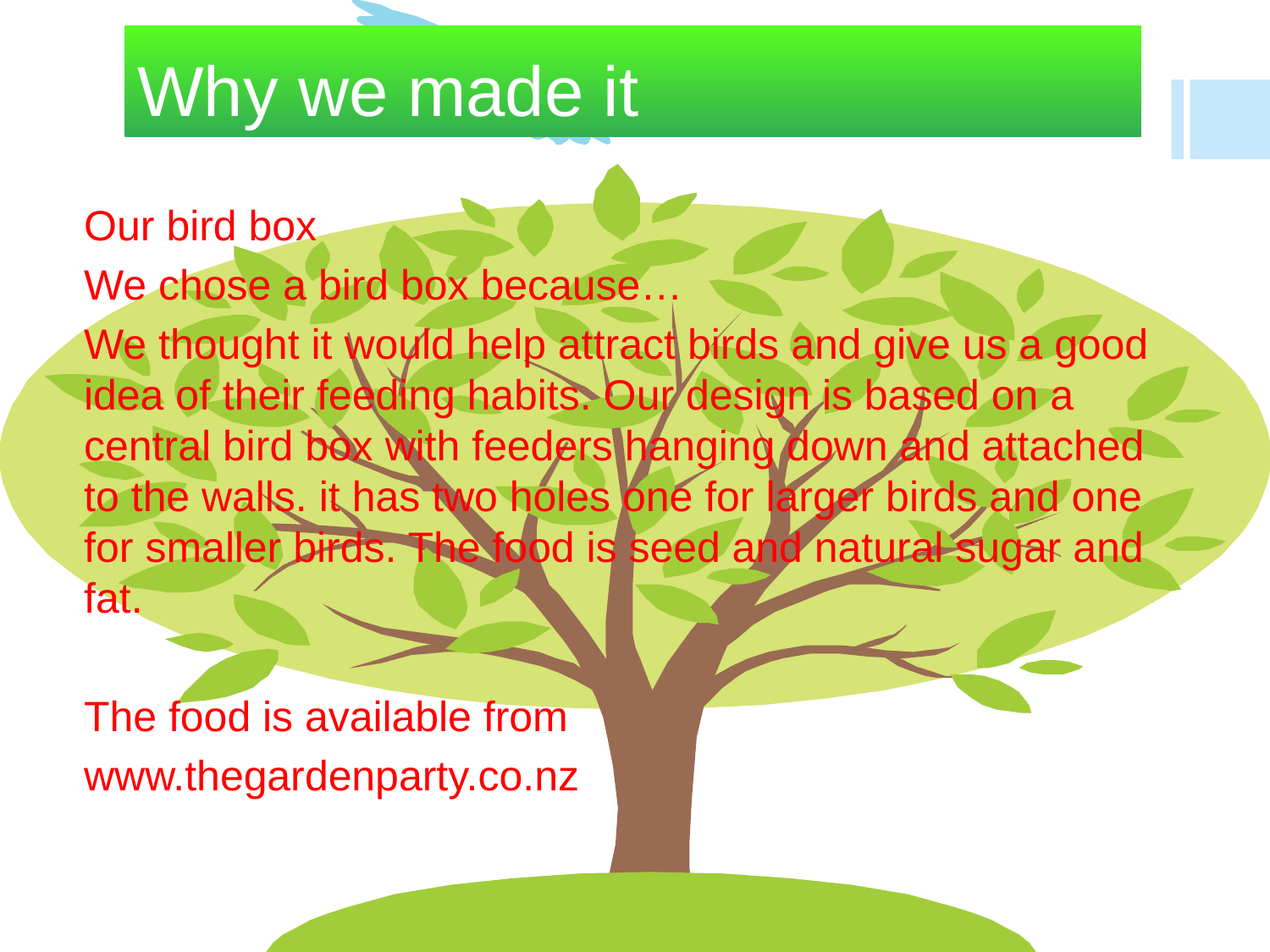

# Why we made it
Our bird box
We chose a bird box because…
We thought it would help attract birds and give us a good idea of their feeding habits. Our design is based on a central bird box with feeders hanging down and attached to the walls. it has two holes one for larger birds and one for smaller birds. The food is seed and natural sugar and fat.

The food is available from
www.thegardenparty.co.nz